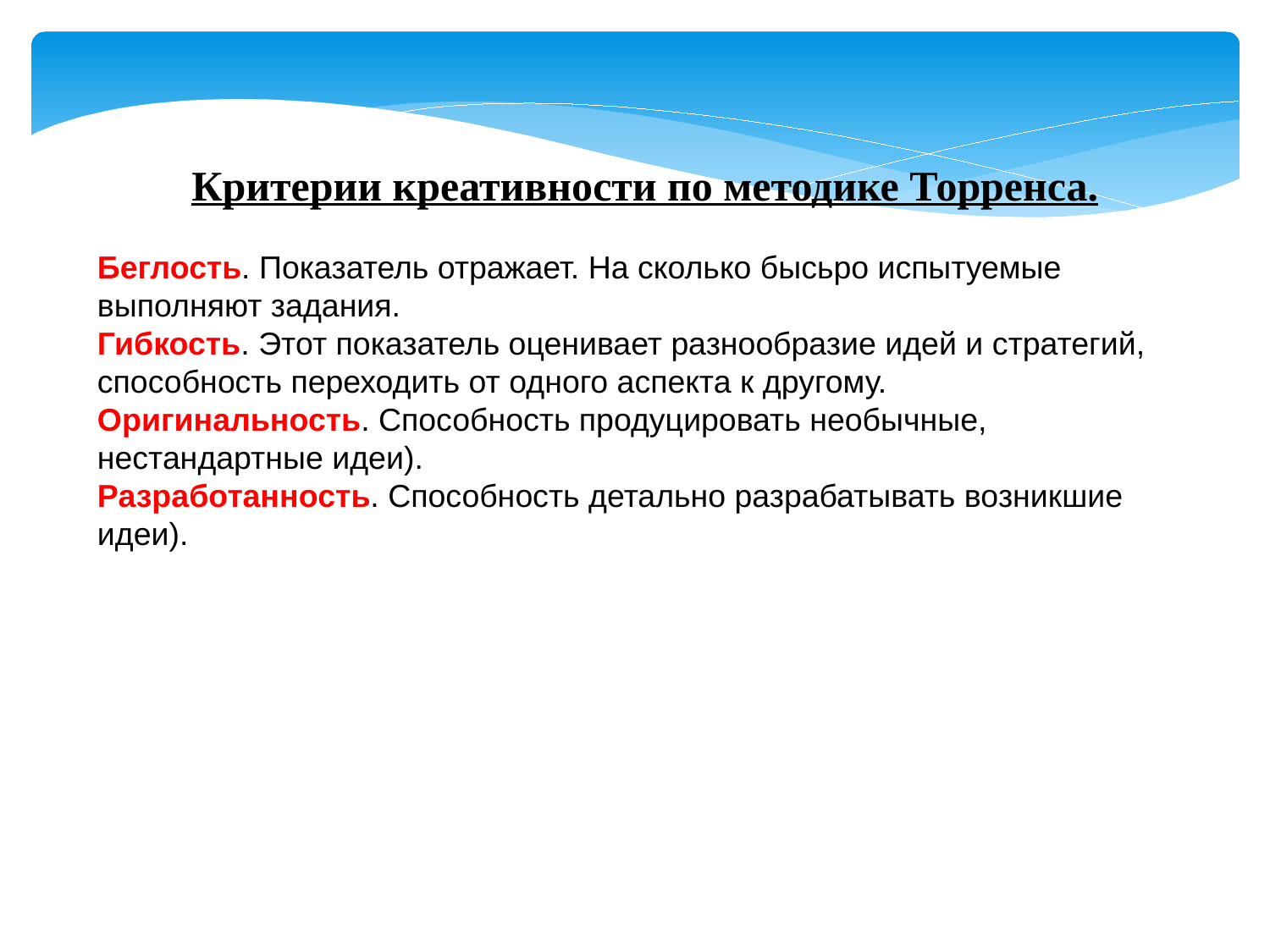

Критерии креативности по методике Торренса.

Беглость. Показатель отражает. На сколько бысьро испытуемые выполняют задания.
Гибкость. Этот показатель оценивает разнообразие идей и стратегий, способность переходить от одного аспекта к другому.
Оригинальность. Способность продуцировать необычные, нестандартные идеи).
Разработанность. Способность детально разрабатывать возникшие идеи).